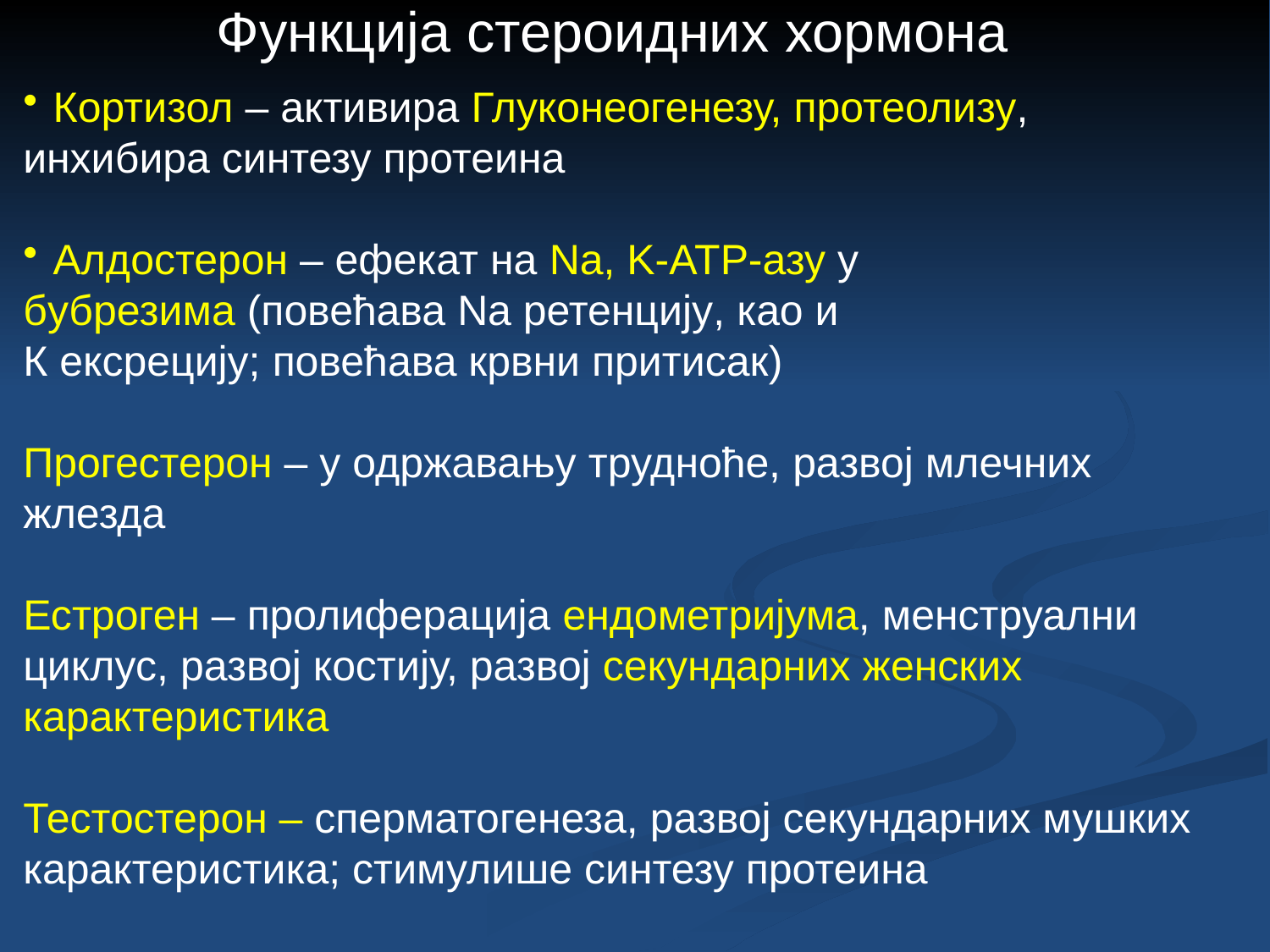

Функција стероидних хормона
Кортизол – активира Глуконеогенезу, протеолизу,
инхибира синтезу протеина

Алдостерон – ефекат на Na, K-ATP-азу у
бубрезима (повећава Nа ретенцију, као и
К ексрецију; повећава крвни притисак)

Прогестерон – у одржавању трудноће, развој млечних
жлезда

Естроген – пролиферација ендометријума, менструални циклус, развој костију, развој секундарних женских карактеристика

Тестостерон – сперматогенеза, развој секундарних мушких карактеристика; стимулише синтезу протеина